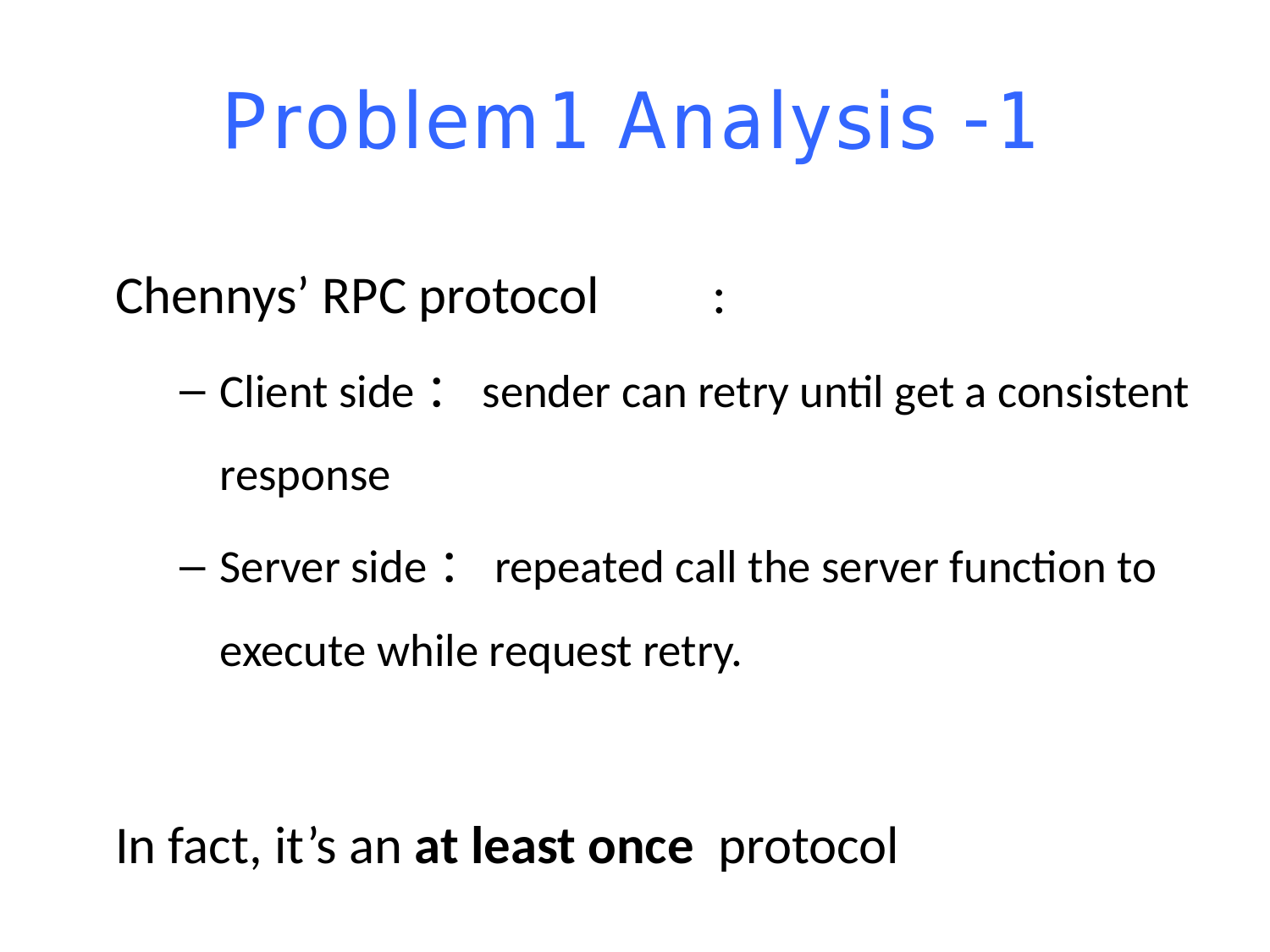

# Problem1 Analysis -1
Chennys’ RPC protocol	:
Client side：sender can retry until get a consistent response
Server side：repeated call the server function to execute while request retry.

In fact, it’s an at least once  protocol